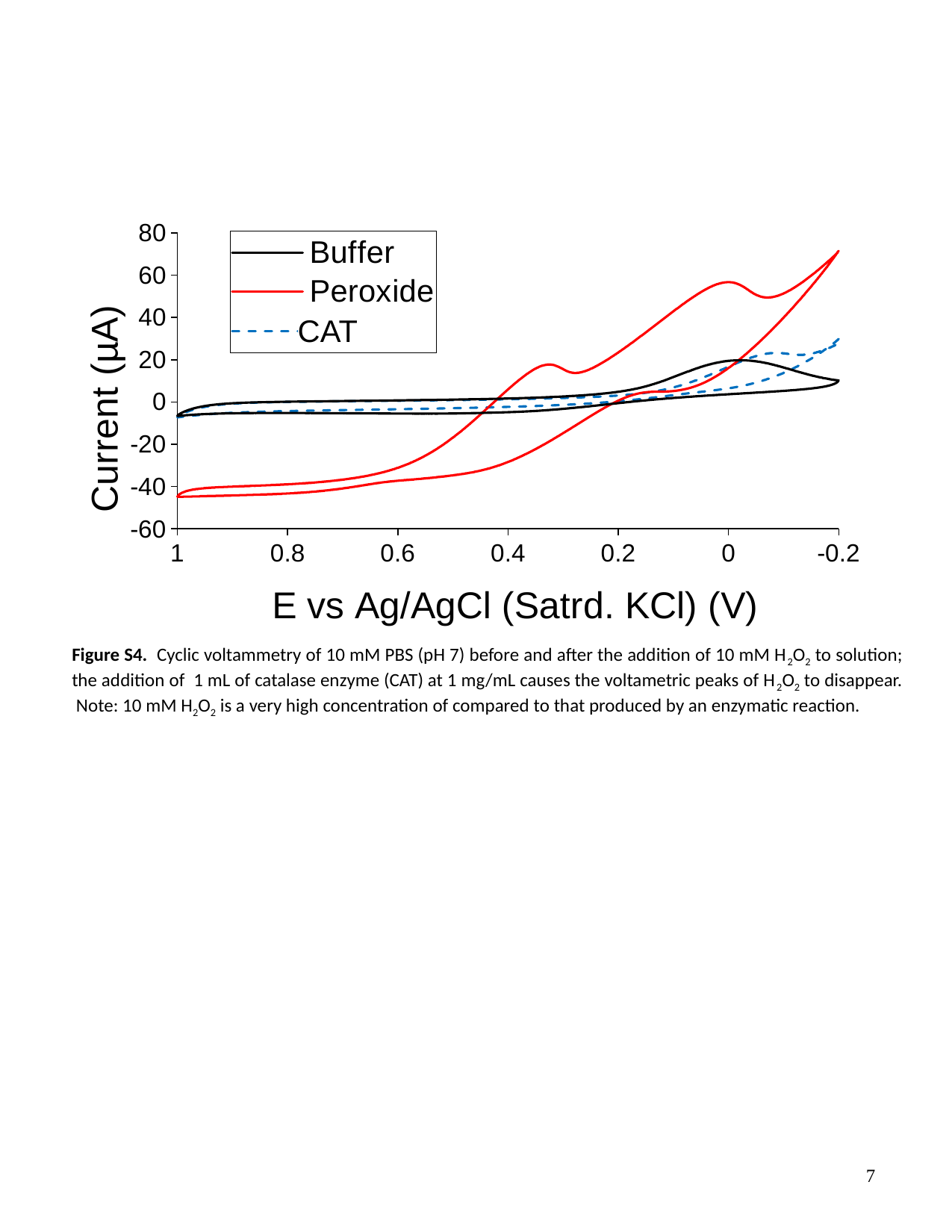

### Chart

| Category | Buffer | Peroxide | Cat |
|---|---|---|---|
CAT
Figure S4.  Cyclic voltammetry of 10 mM PBS (pH 7) before and after the addition of 10 mM H2O2 to solution; the addition of  1 mL of catalase enzyme (CAT) at 1 mg/mL causes the voltametric peaks of H2O2 to disappear.  Note: 10 mM H2O2 is a very high concentration of compared to that produced by an enzymatic reaction.

7